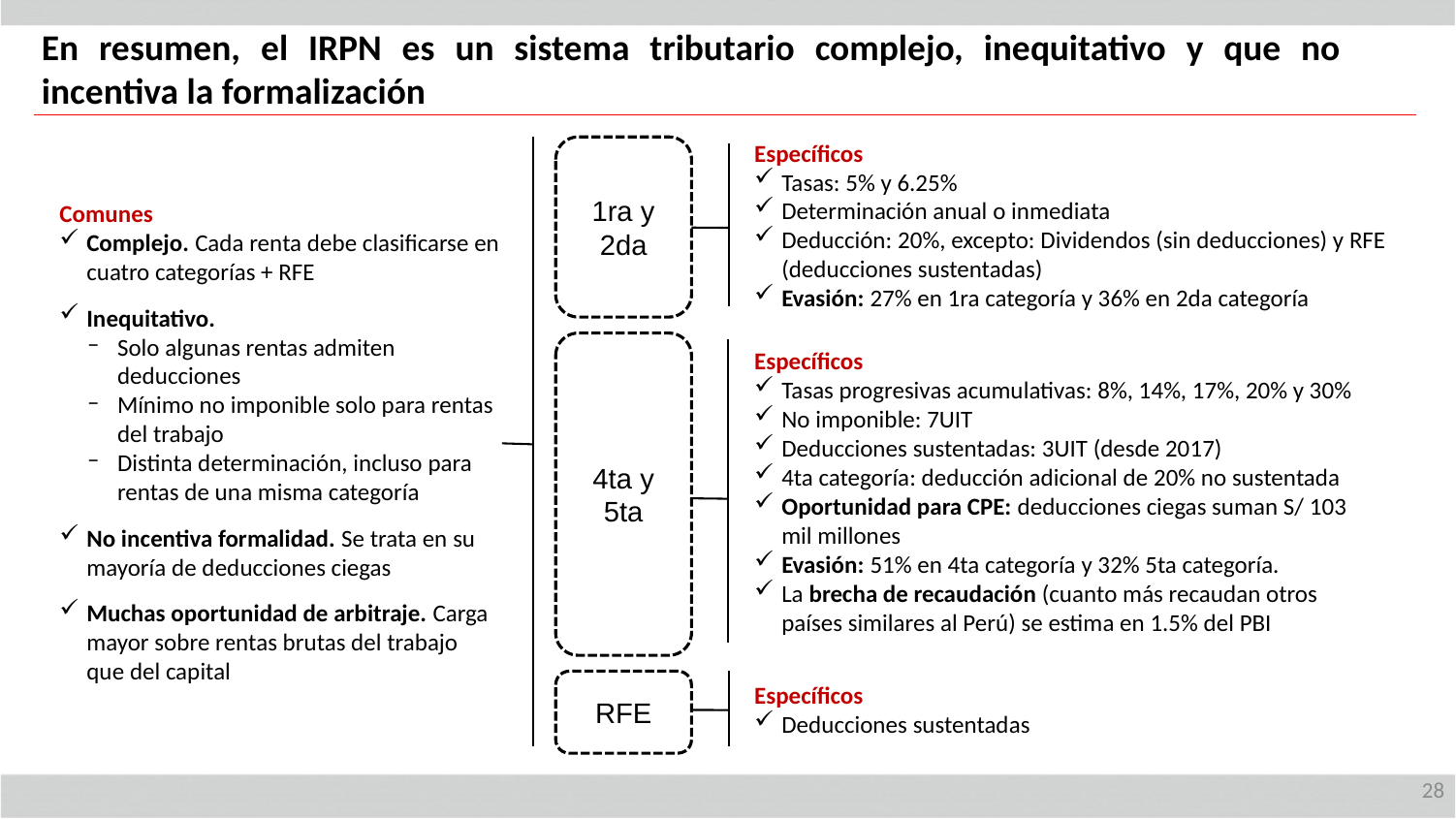

En resumen, el IRPN es un sistema tributario complejo, inequitativo y que no incentiva la formalización
Comunes
Complejo. Cada renta debe clasificarse en cuatro categorías + RFE

Inequitativo.
Solo algunas rentas admiten deducciones
Mínimo no imponible solo para rentas del trabajo
Distinta determinación, incluso para rentas de una misma categoría

No incentiva formalidad. Se trata en su mayoría de deducciones ciegas

Muchas oportunidad de arbitraje. Carga mayor sobre rentas brutas del trabajo que del capital
1ra y 2da
Específicos
Tasas: 5% y 6.25%
Determinación anual o inmediata
Deducción: 20%, excepto: Dividendos (sin deducciones) y RFE (deducciones sustentadas)
Evasión: 27% en 1ra categoría y 36% en 2da categoría
4ta y 5ta
Específicos
Tasas progresivas acumulativas: 8%, 14%, 17%, 20% y 30%
No imponible: 7UIT
Deducciones sustentadas: 3UIT (desde 2017)
4ta categoría: deducción adicional de 20% no sustentada
Oportunidad para CPE: deducciones ciegas suman S/ 103 mil millones
Evasión: 51% en 4ta categoría y 32% 5ta categoría.
La brecha de recaudación (cuanto más recaudan otros países similares al Perú) se estima en 1.5% del PBI
Específicos
Deducciones sustentadas
RFE
28